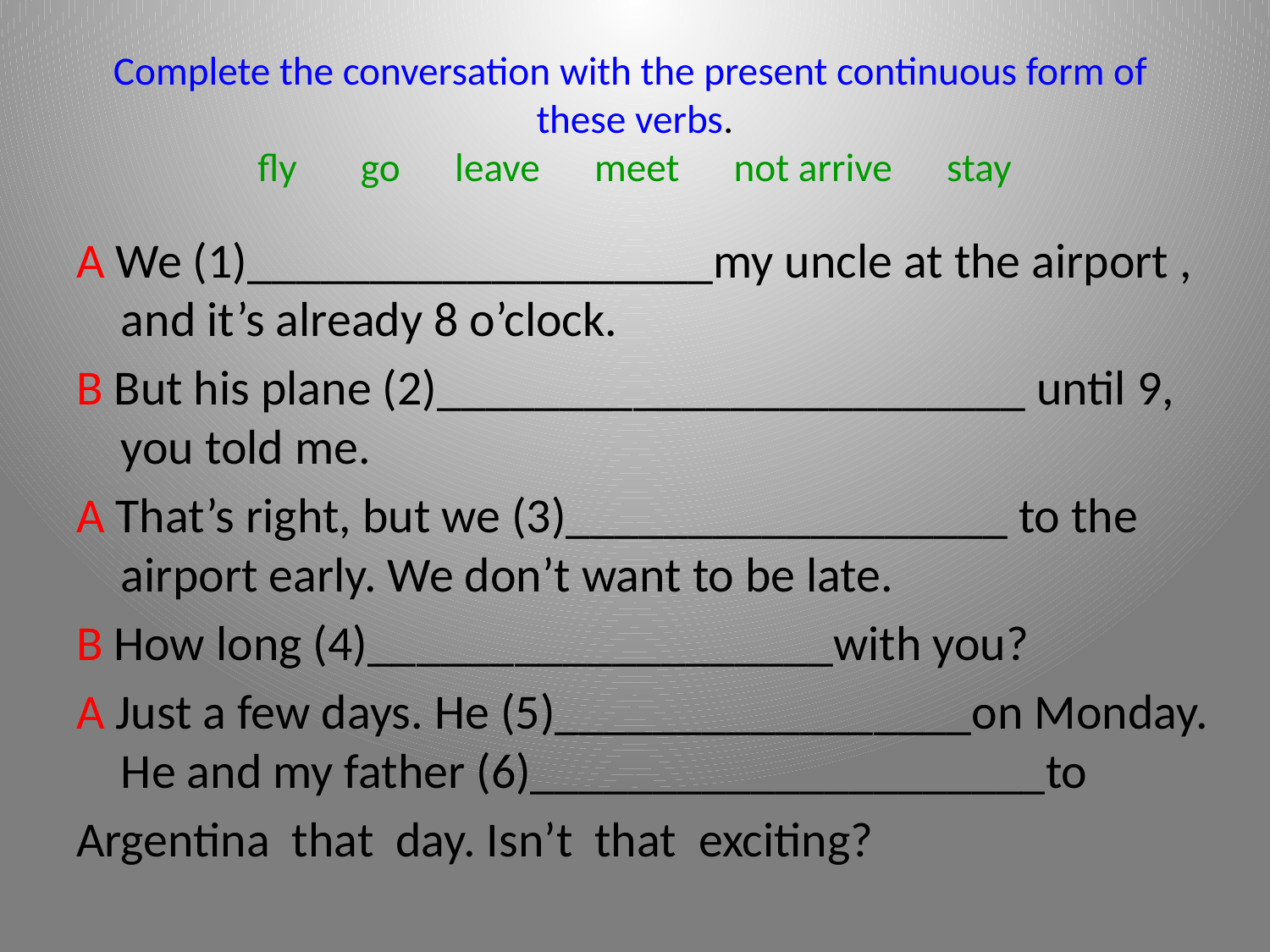

# Complete the conversation with the present continuous form of  these verbs. fly       go      leave      meet      not arrive      stay
A We (1)___________________my uncle at the airport , and it’s already 8 o’clock.
B But his plane (2)________________________ until 9, you told me.
A That’s right, but we (3)__________________ to the airport early. We don’t want to be late.
B How long (4)___________________with you?
A Just a few days. He (5)_________________on Monday. He and my father (6)_____________________to
Argentina  that  day. Isn’t  that  exciting?